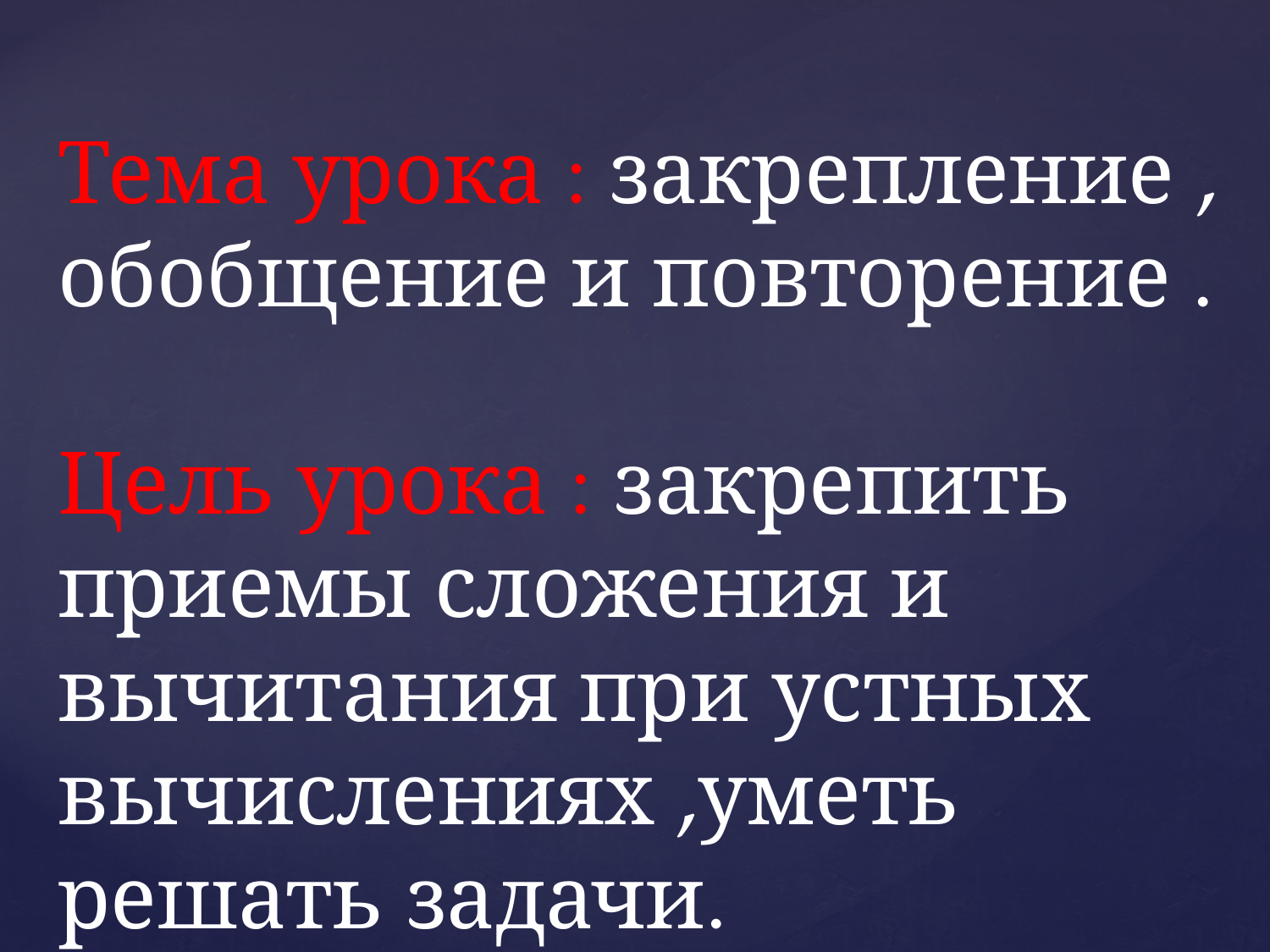

# Тема урока : закрепление , обобщение и повторение . Цель урока : закрепить приемы сложения и вычитания при устных вычислениях ,уметь решать задачи.